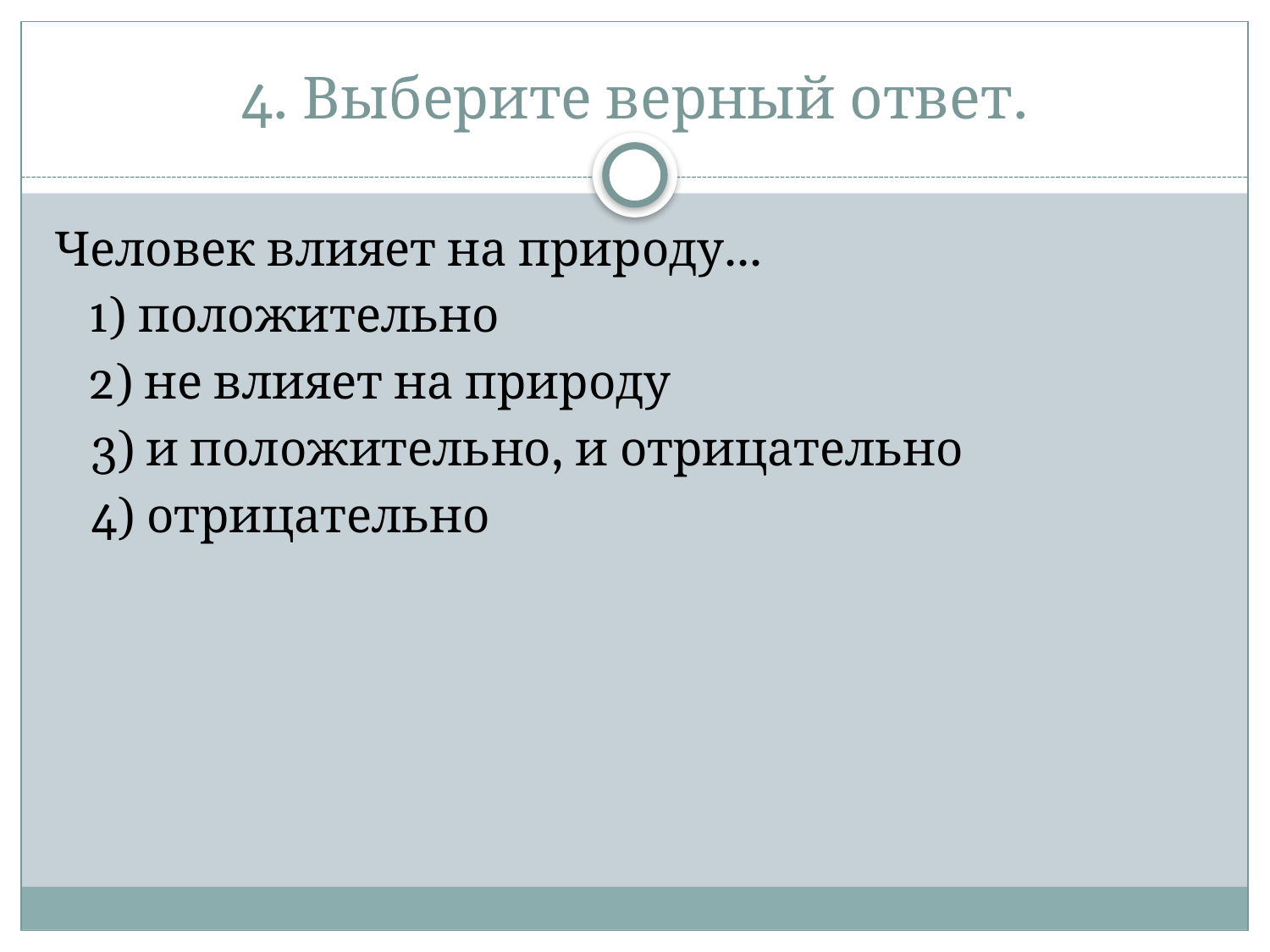

# 4. Выберите верный ответ.
Человек влияет на природу...
   1) положительно
   2) не влияет на природу
   3) и положительно, и отрицательно
   4) отрицательно